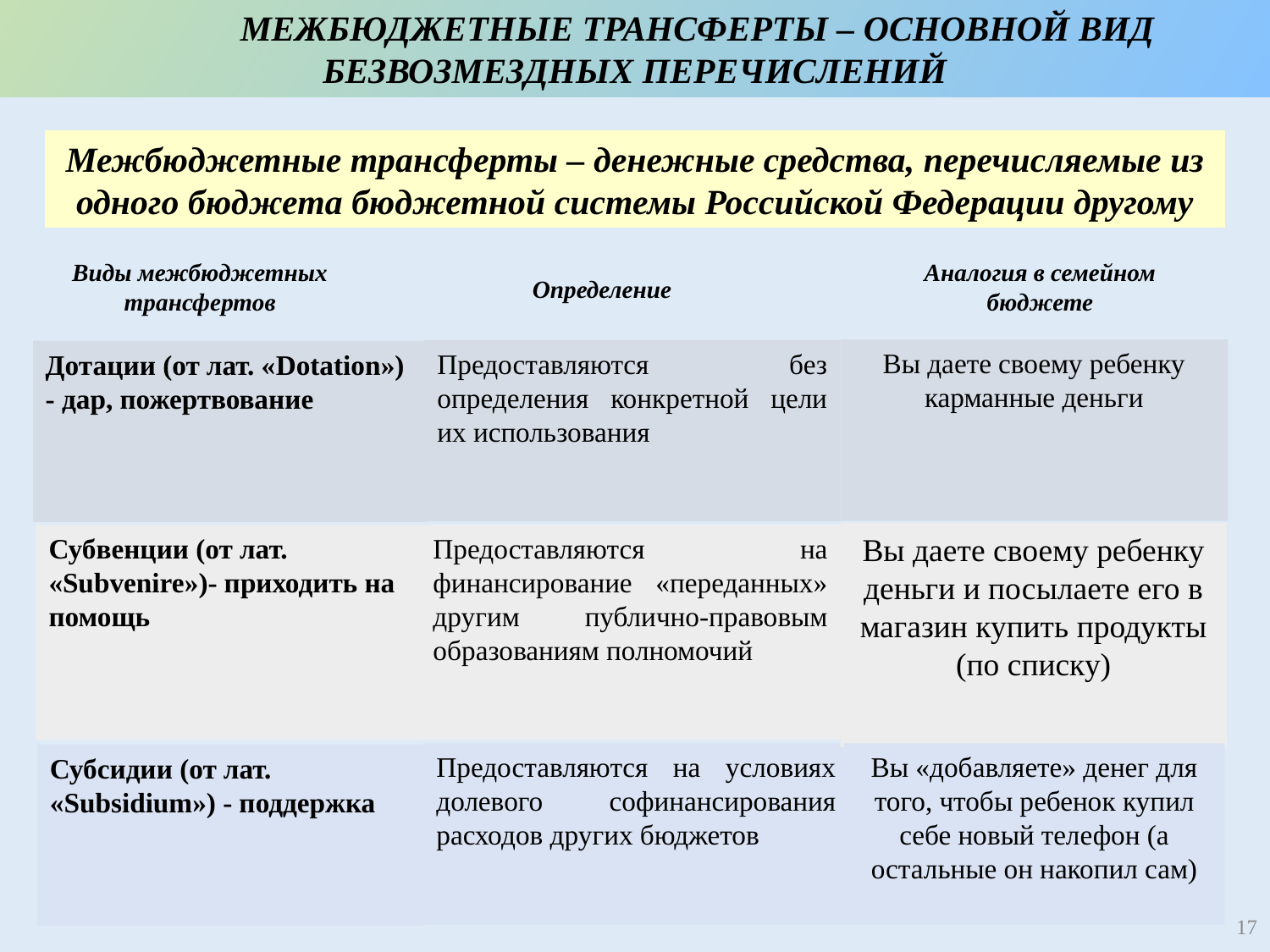

МЕЖБЮДЖЕТНЫЕ ТРАНСФЕРТЫ – ОСНОВНОЙ ВИД БЕЗВОЗМЕЗДНЫХ ПЕРЕЧИСЛЕНИЙ
Межбюджетные трансферты – денежные средства, перечисляемые из одного бюджета бюджетной системы Российской Федерации другому
Виды межбюджетных трансфертов
Аналогия в семейном бюджете
Определение
Вы даете своему ребенку карманные деньги

Предоставляются без определения конкретной цели их использования

Дотации (от лат. «Dotation») - дар, пожертвование

Вы даете своему ребенку деньги и посылаете его в магазин купить продукты (по списку)

Субвенции (от лат. «Subvenire»)- приходить на помощь

Предоставляются на финансирование «переданных» другим публично-правовым образованиям полномочий

Предоставляются на условиях долевого софинансирования расходов других бюджетов

Вы «добавляете» денег для того, чтобы ребенок купил себе новый телефон (а остальные он накопил сам)

Субсидии (от лат. «Subsidium») - поддержка

17